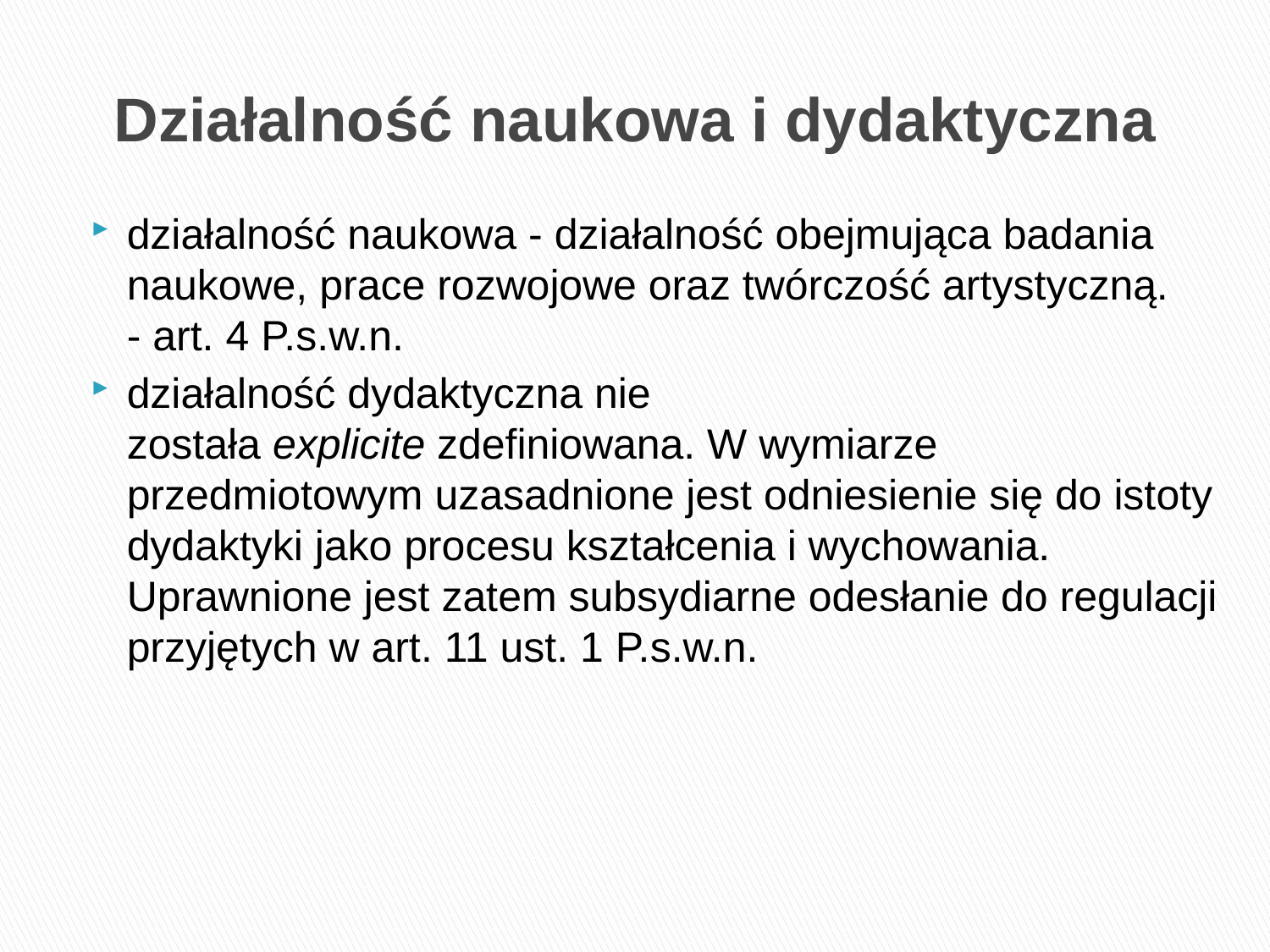

# Działalność naukowa i dydaktyczna
działalność naukowa - działalność obejmująca badania naukowe, prace rozwojowe oraz twórczość artystyczną. - art. 4 P.s.w.n.
działalność dydaktyczna nie została explicite zdefiniowana. W wymiarze przedmiotowym uzasadnione jest odniesienie się do istoty dydaktyki jako procesu kształcenia i wychowania. Uprawnione jest zatem subsydiarne odesłanie do regulacji przyjętych w art. 11 ust. 1 P.s.w.n.